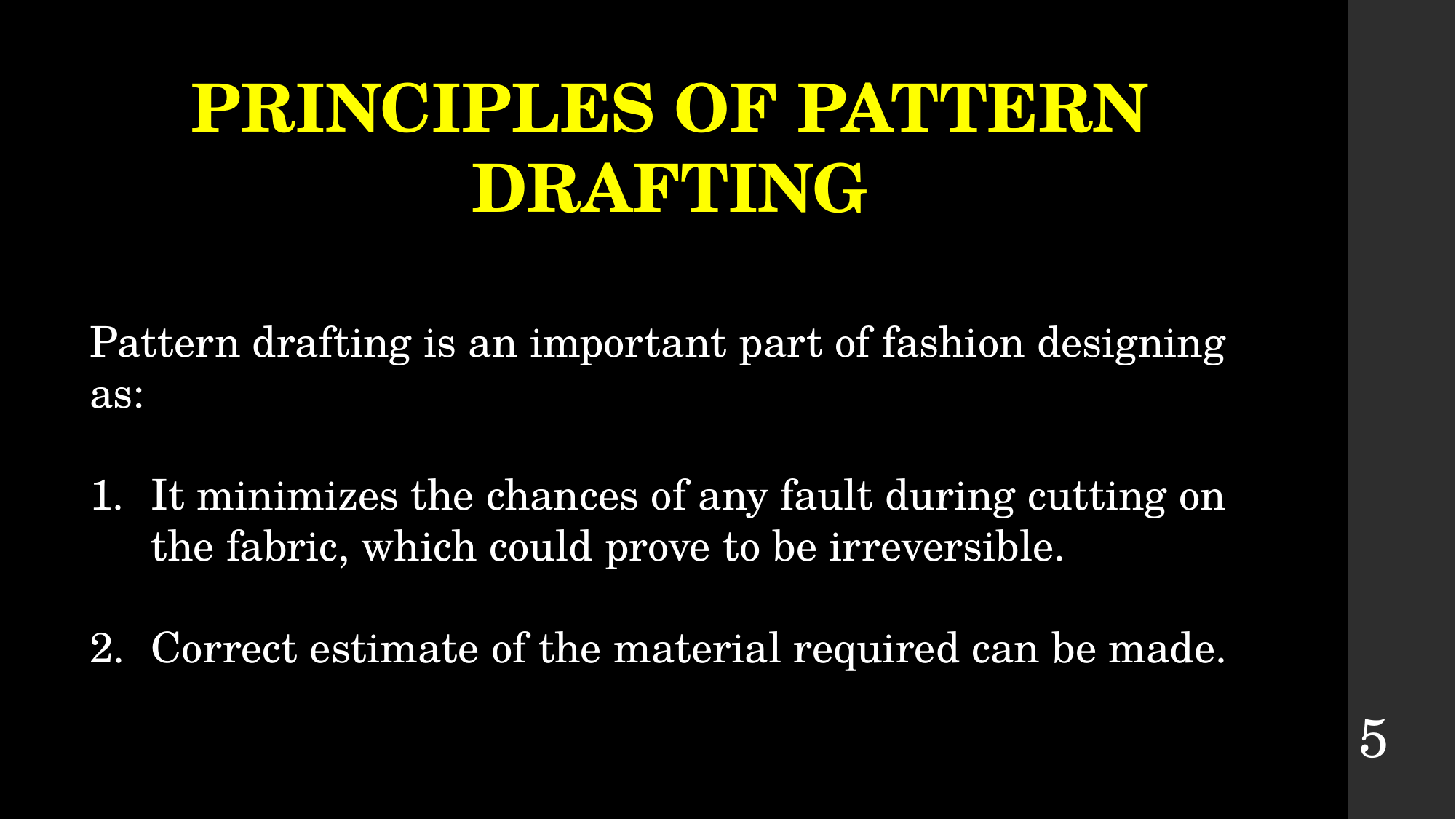

# PRINCIPLES OF PATTERN DRAFTING
Pattern drafting is an important part of fashion designing as:

It minimizes the chances of any fault during cutting on the fabric, which could prove to be irreversible.

Correct estimate of the material required can be made.
5